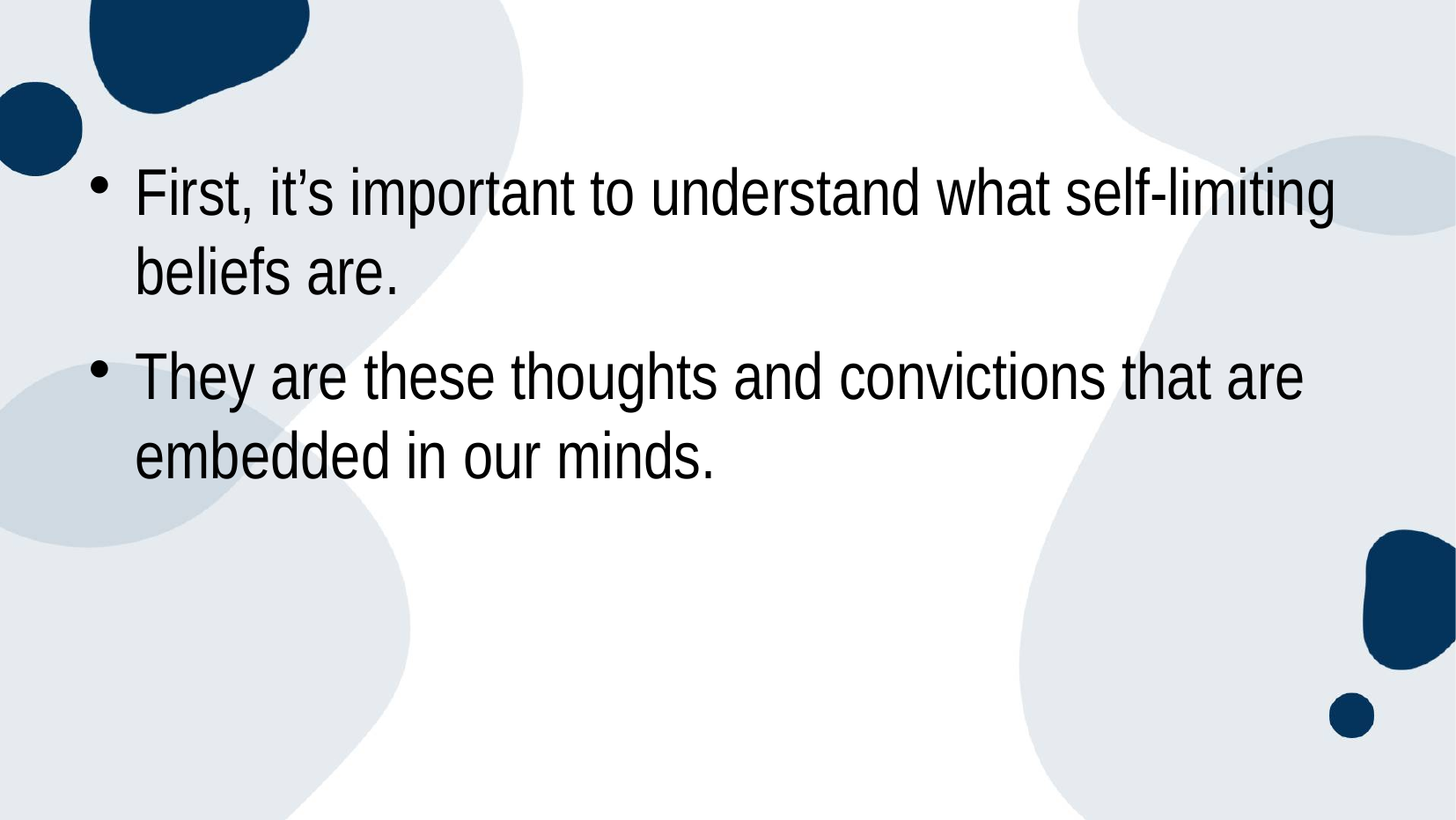

#
First, it’s important to understand what self-limiting beliefs are.
They are these thoughts and convictions that are embedded in our minds.